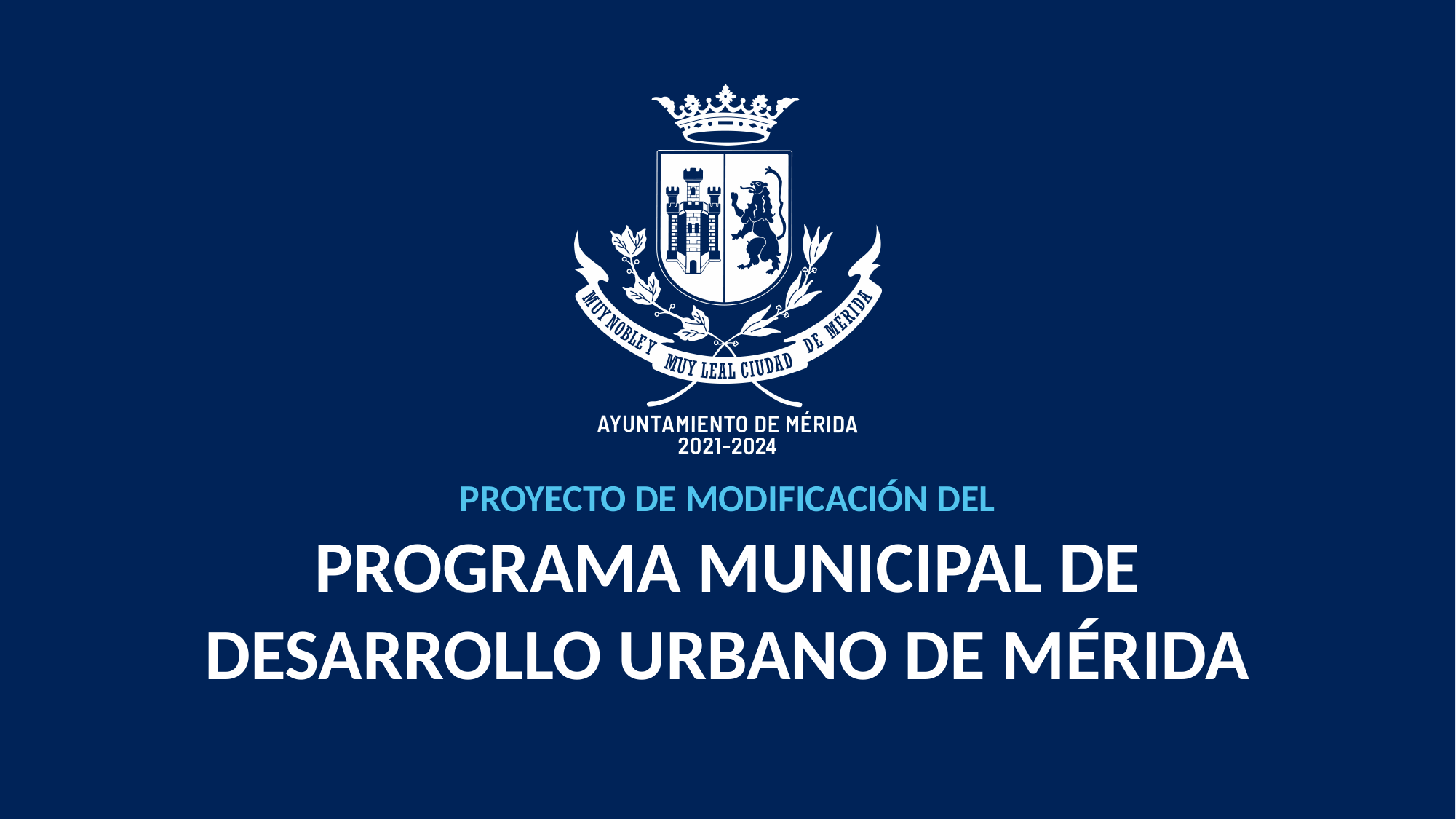

PROYECTO DE MODIFICACIÓN DEL
PROGRAMA MUNICIPAL DE DESARROLLO URBANO DE MÉRIDA